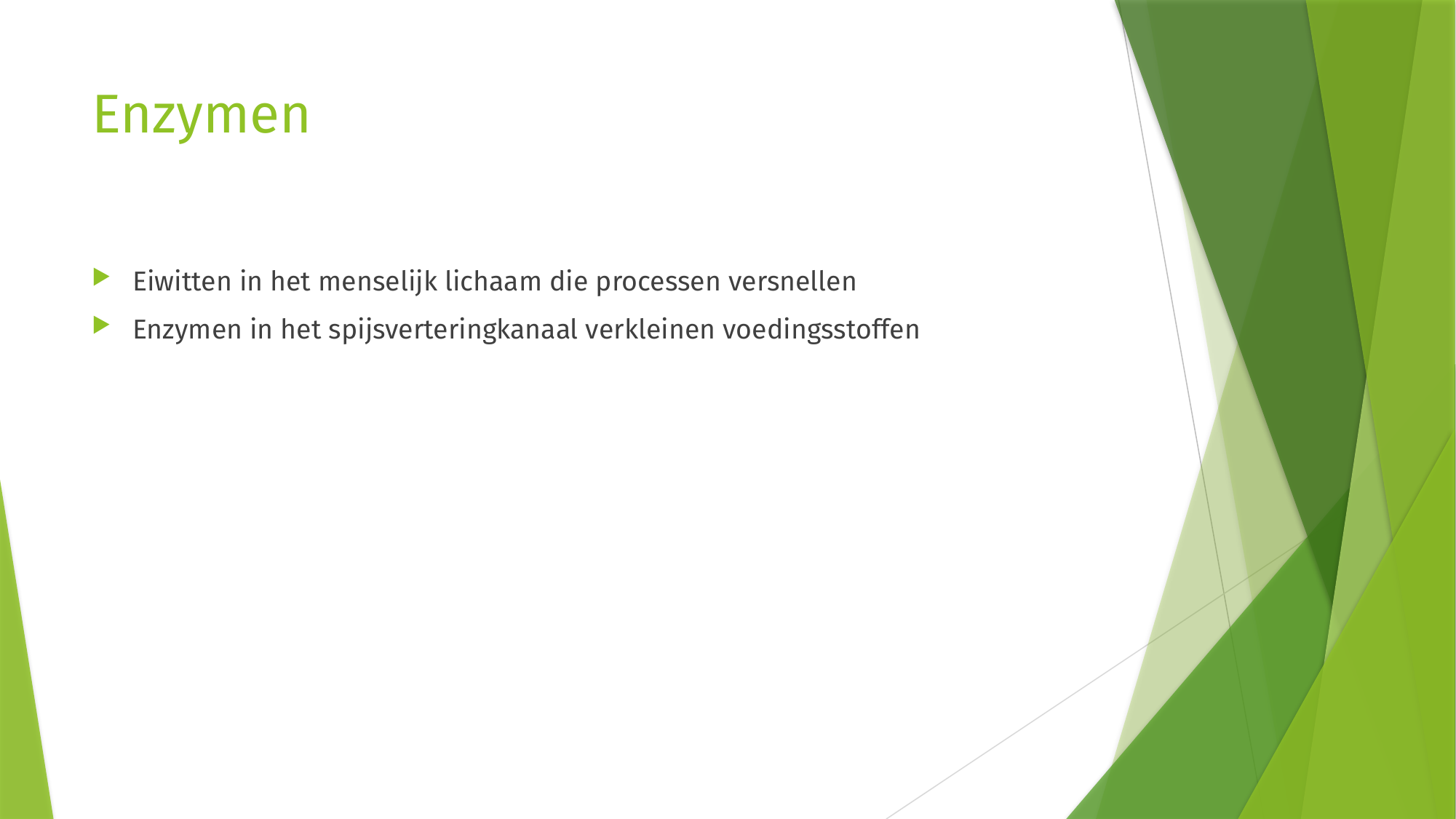

# Enzymen
Eiwitten in het menselijk lichaam die processen versnellen
Enzymen in het spijsverteringkanaal verkleinen voedingsstoffen